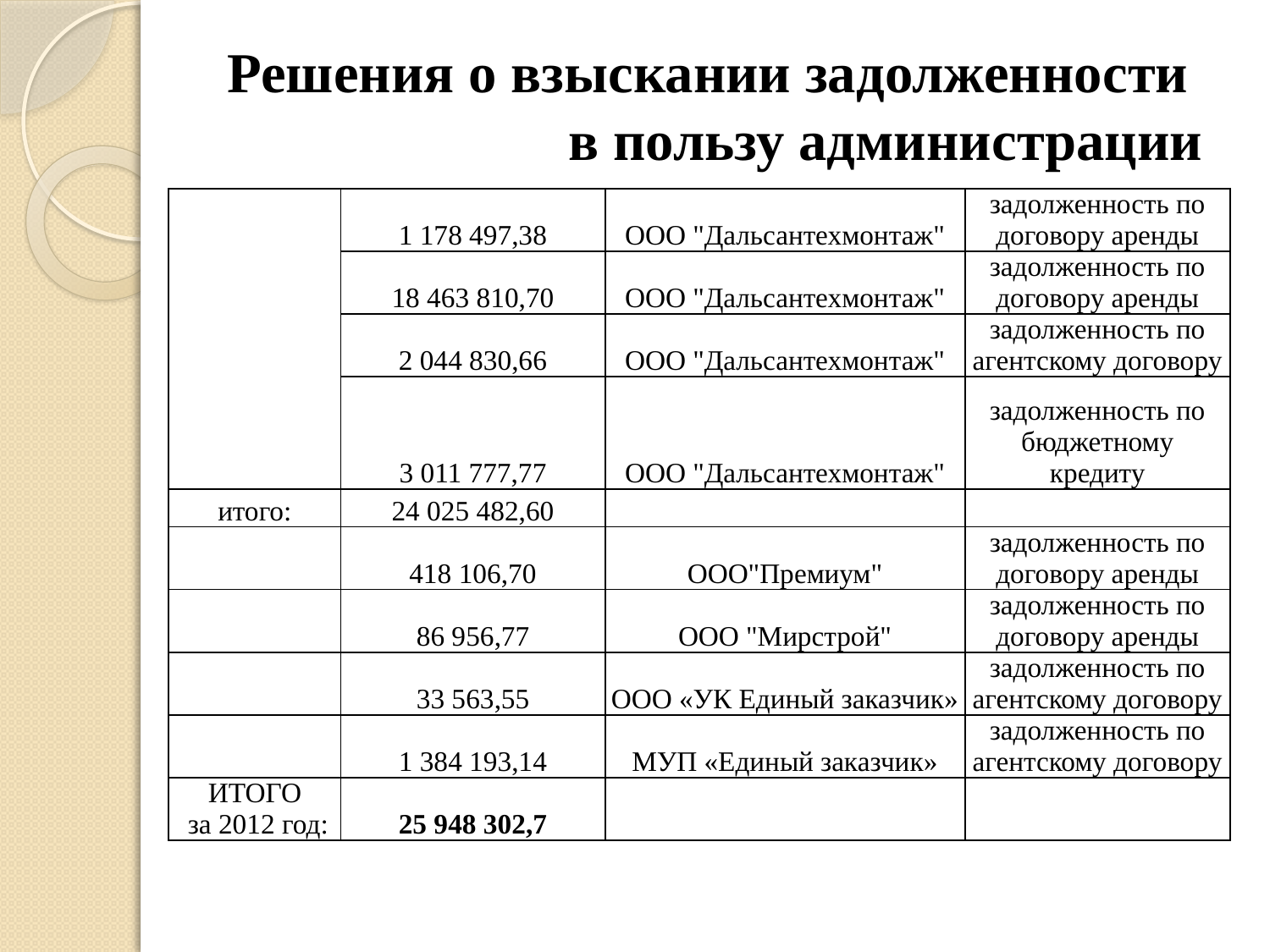

Решения о взыскании задолженности
в пользу администрации
|  | 1 178 497,38 | ООО "Дальсантехмонтаж" | задолженность по договору аренды |
| --- | --- | --- | --- |
|  | 18 463 810,70 | ООО "Дальсантехмонтаж" | задолженность по договору аренды |
|  | 2 044 830,66 | ООО "Дальсантехмонтаж" | задолженность по агентскому договору |
|  | 3 011 777,77 | ООО "Дальсантехмонтаж" | задолженность по бюджетному кредиту |
| итого: | 24 025 482,60 |  |  |
|  | 418 106,70 | ООО"Премиум" | задолженность по договору аренды |
|  | 86 956,77 | ООО "Мирстрой" | задолженность по договору аренды |
|  | 33 563,55 | ООО «УК Единый заказчик» | задолженность по агентскому договору |
|  | 1 384 193,14 | МУП «Единый заказчик» | задолженность по агентскому договору |
| ИТОГО за 2012 год: | 25 948 302,7 |  |  |